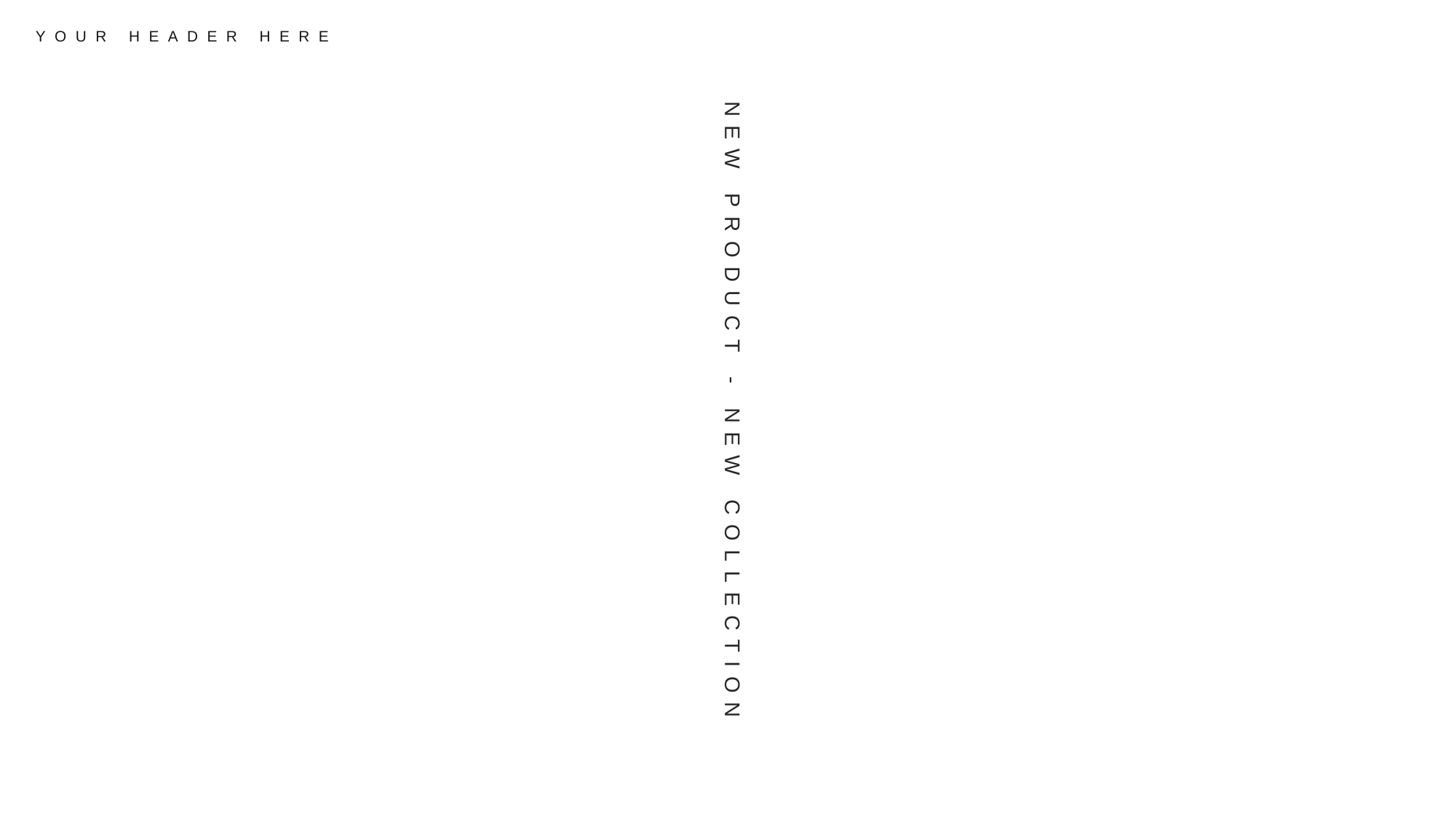

YOUR HEADER HERE
NEW PRODUCT - NEW COLLECTION